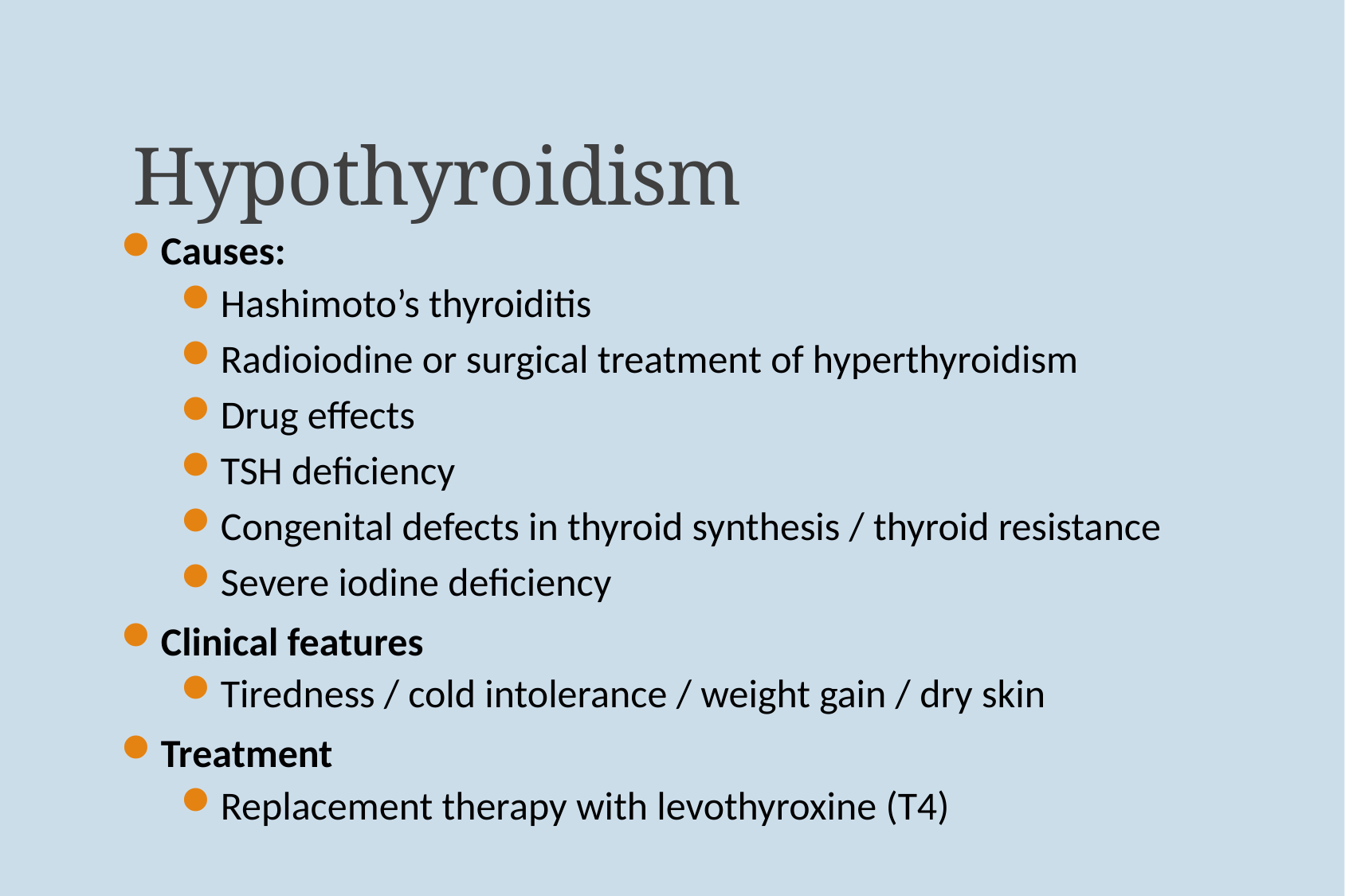

# Hypothyroidism
Causes:
Hashimoto’s thyroiditis
Radioiodine or surgical treatment of hyperthyroidism
Drug effects
TSH deficiency
Congenital defects in thyroid synthesis / thyroid resistance
Severe iodine deficiency
Clinical features
Tiredness / cold intolerance / weight gain / dry skin
Treatment
Replacement therapy with levothyroxine (T4)